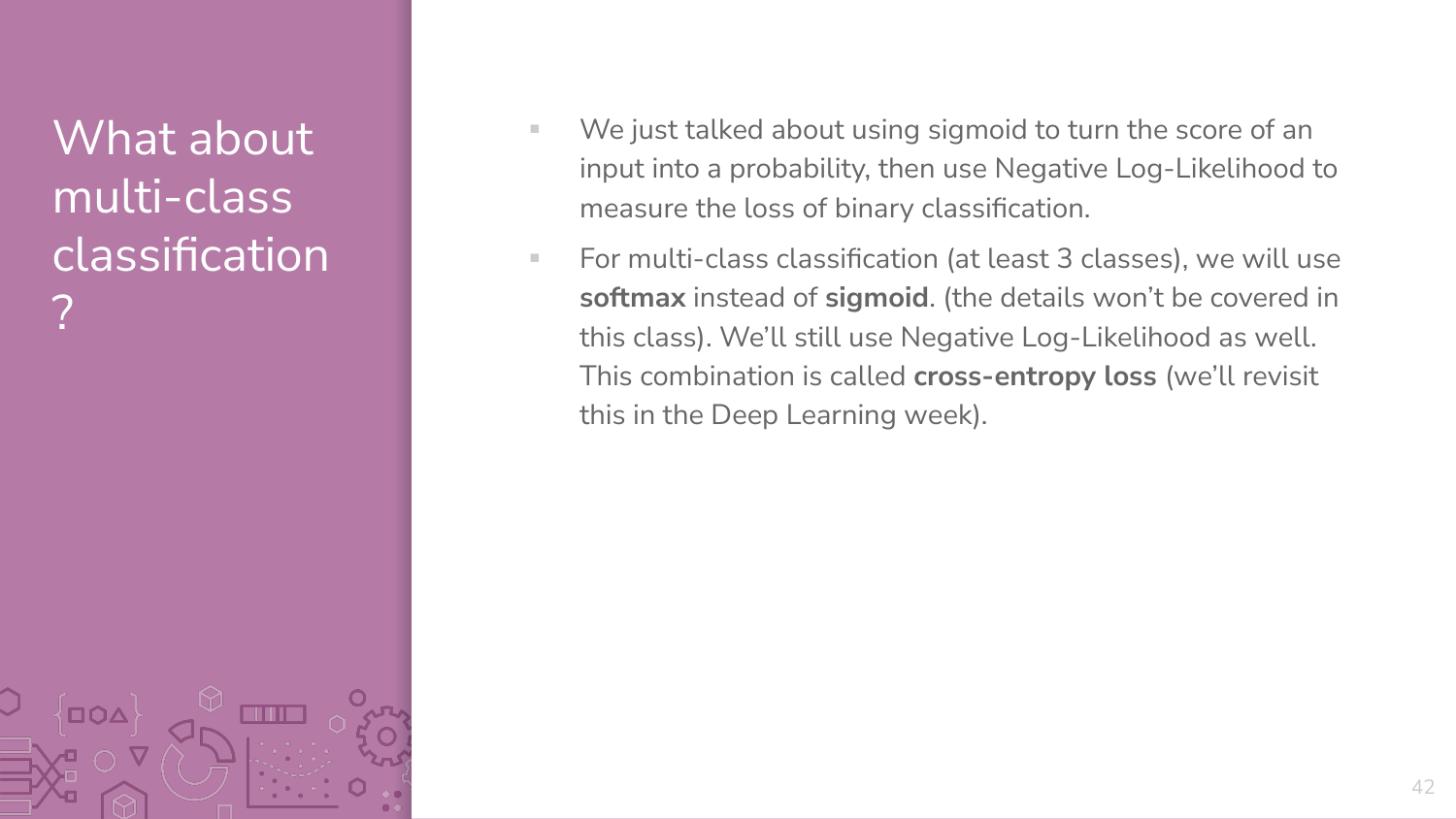

# What about multi-class classification?
We just talked about using sigmoid to turn the score of an input into a probability, then use Negative Log-Likelihood to measure the loss of binary classification.
For multi-class classification (at least 3 classes), we will use softmax instead of sigmoid. (the details won’t be covered in this class). We’ll still use Negative Log-Likelihood as well. This combination is called cross-entropy loss (we’ll revisit this in the Deep Learning week).

42